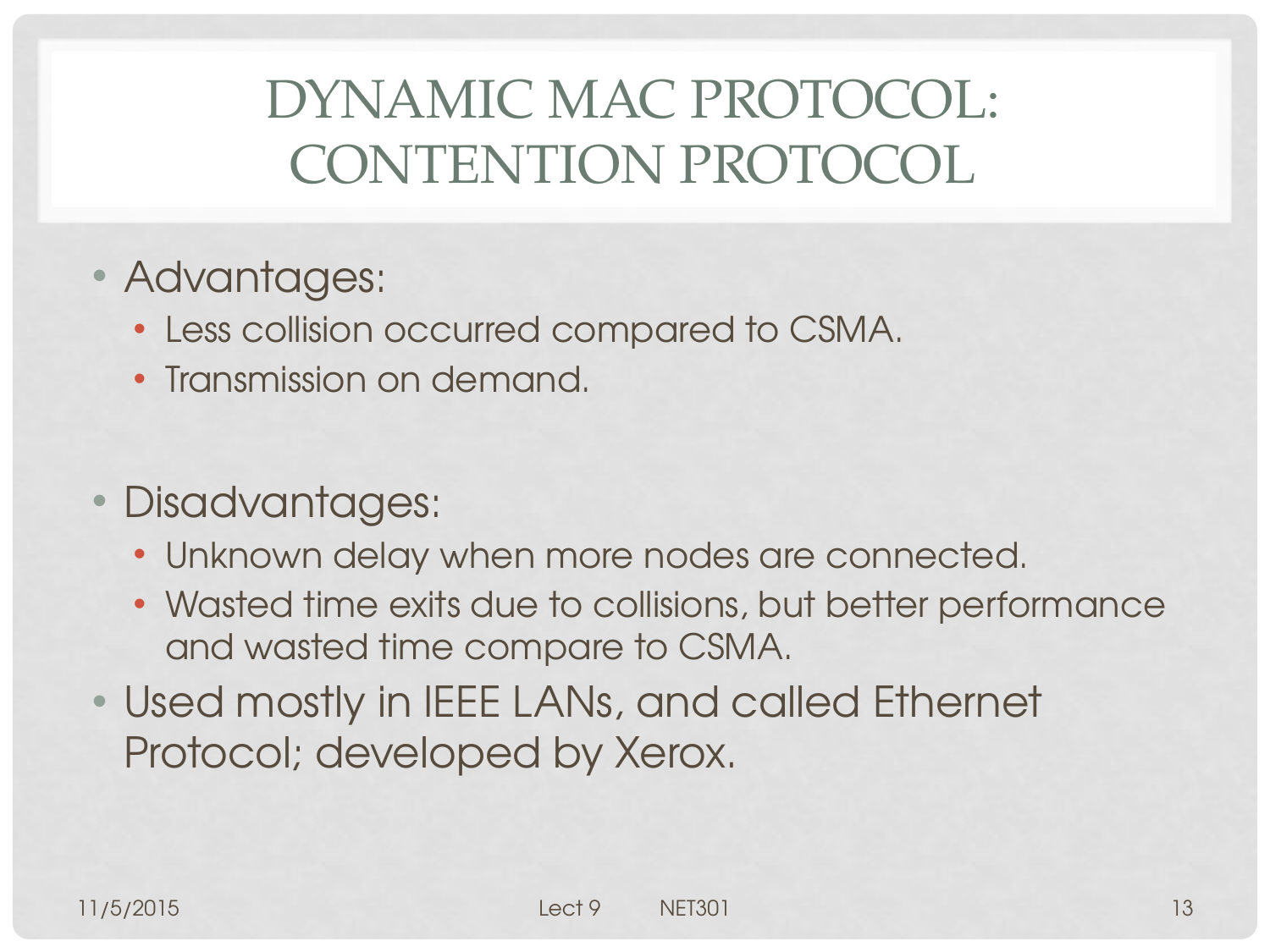

# Dynamic mac protocol: contention protocol
Advantages:
Less collision occurred compared to CSMA.
Transmission on demand.

Disadvantages:
Unknown delay when more nodes are connected.
Wasted time exits due to collisions, but better performance and wasted time compare to CSMA.
Used mostly in IEEE LANs, and called Ethernet Protocol; developed by Xerox.
11/5/2015
Lect 9          NET301
13